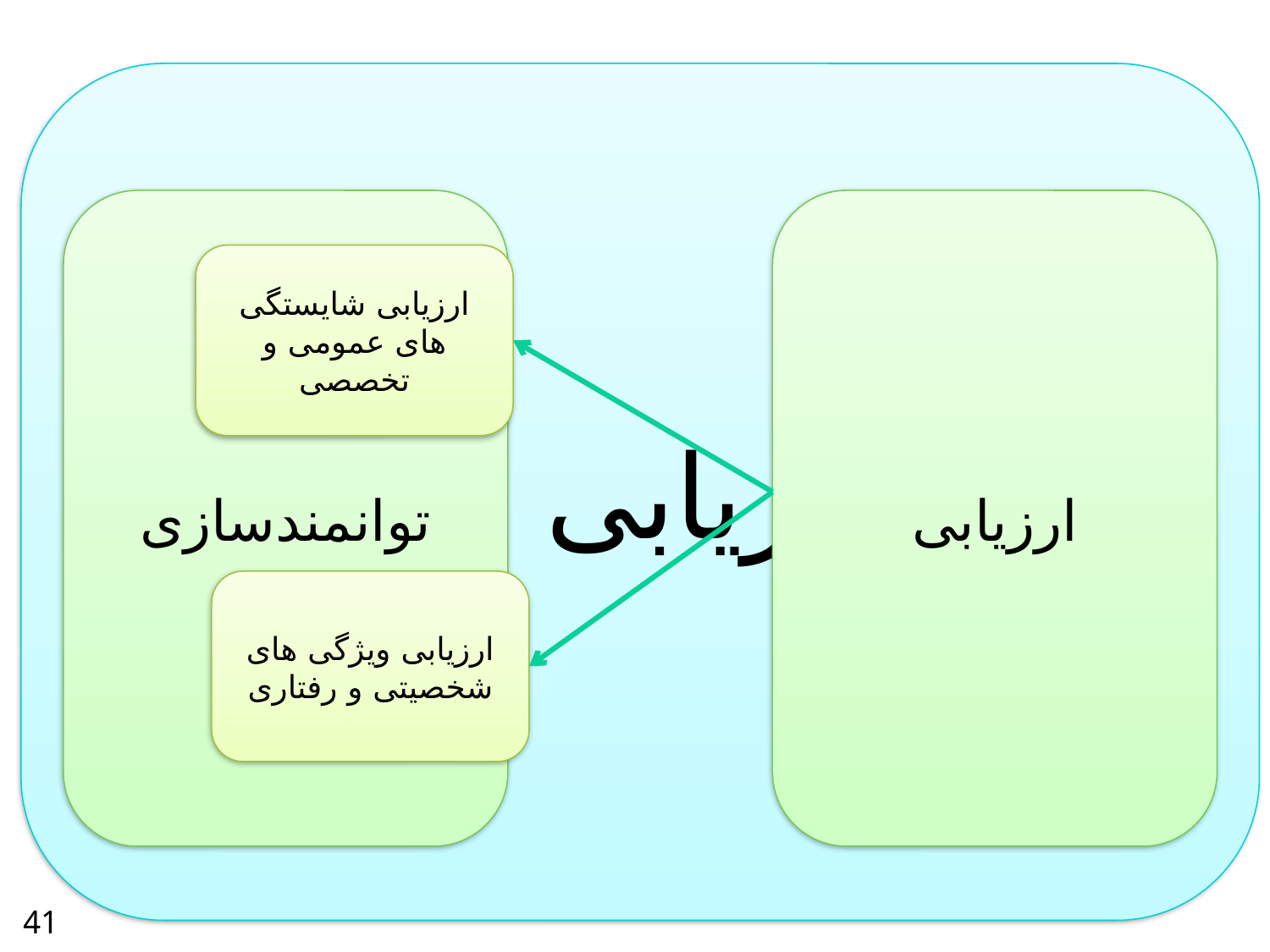

مرکز ارزیابی و توسعه
توانمندسازی
ارزیابی
ارزیابی شایستگی های عمومی و تخصصی
ارزیابی ویژگی های شخصیتی و رفتاری
41